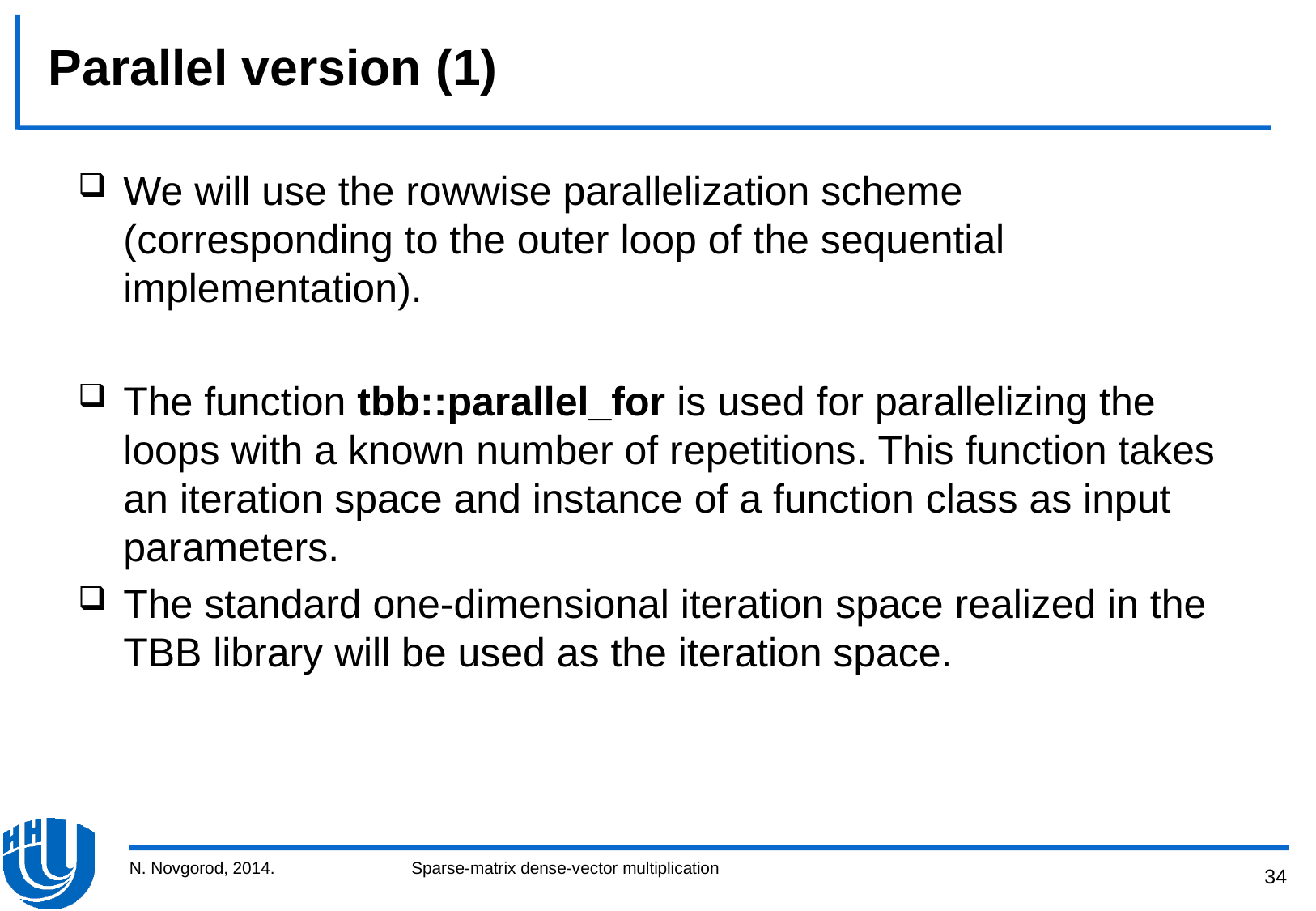

# Parallel version (1)
We will use the rowwise parallelization scheme (corresponding to the outer loop of the sequential implementation).

The function tbb::parallel_for is used for parallelizing the loops with a known number of repetitions. This function takes an iteration space and instance of a function class as input parameters.
The standard one-dimensional iteration space realized in the TBB library will be used as the iteration space.
N. Novgorod, 2014.
Sparse-matrix dense-vector multiplication